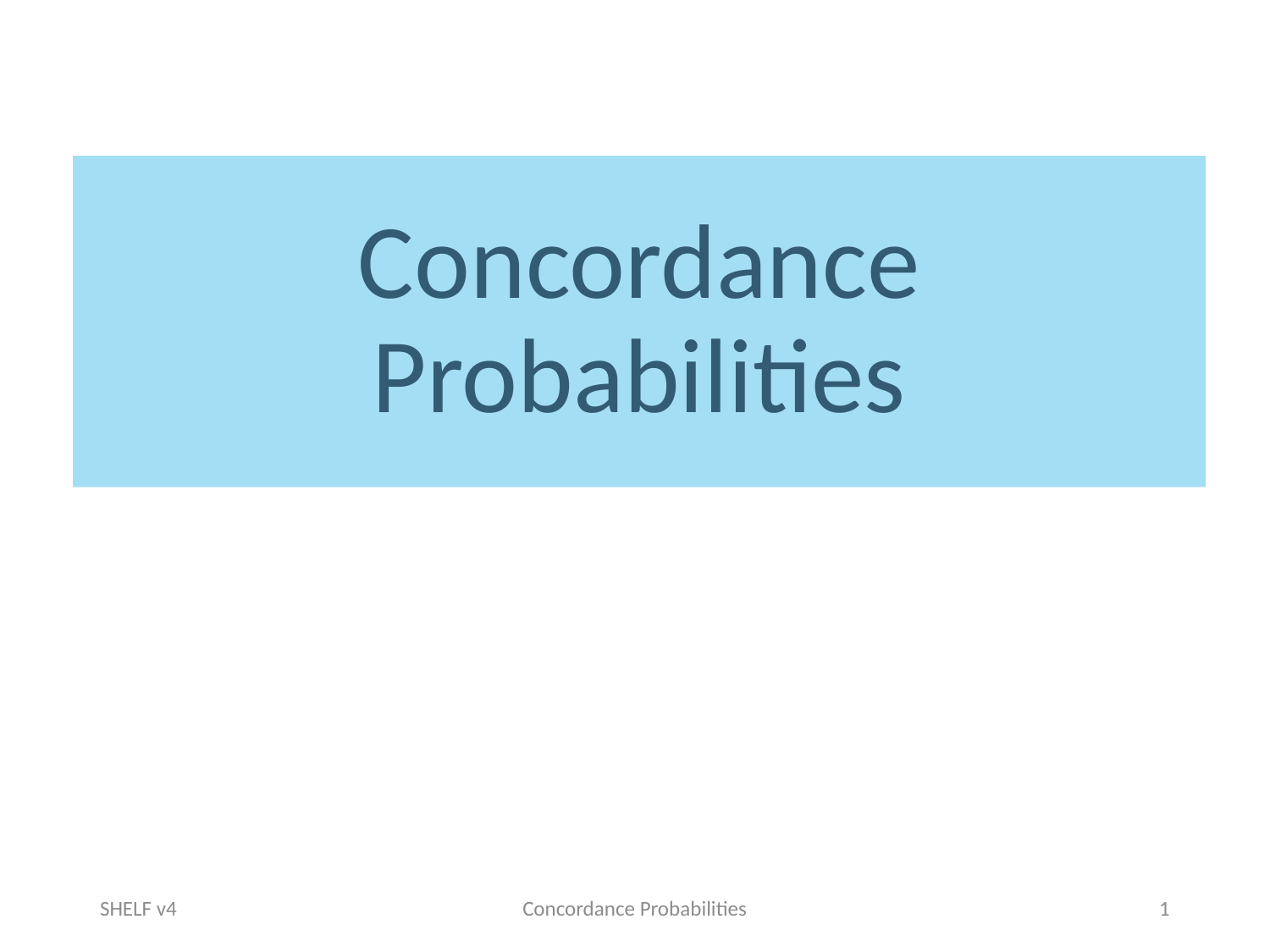

# Concordance Probabilities

SHELF v4
Concordance Probabilities
1